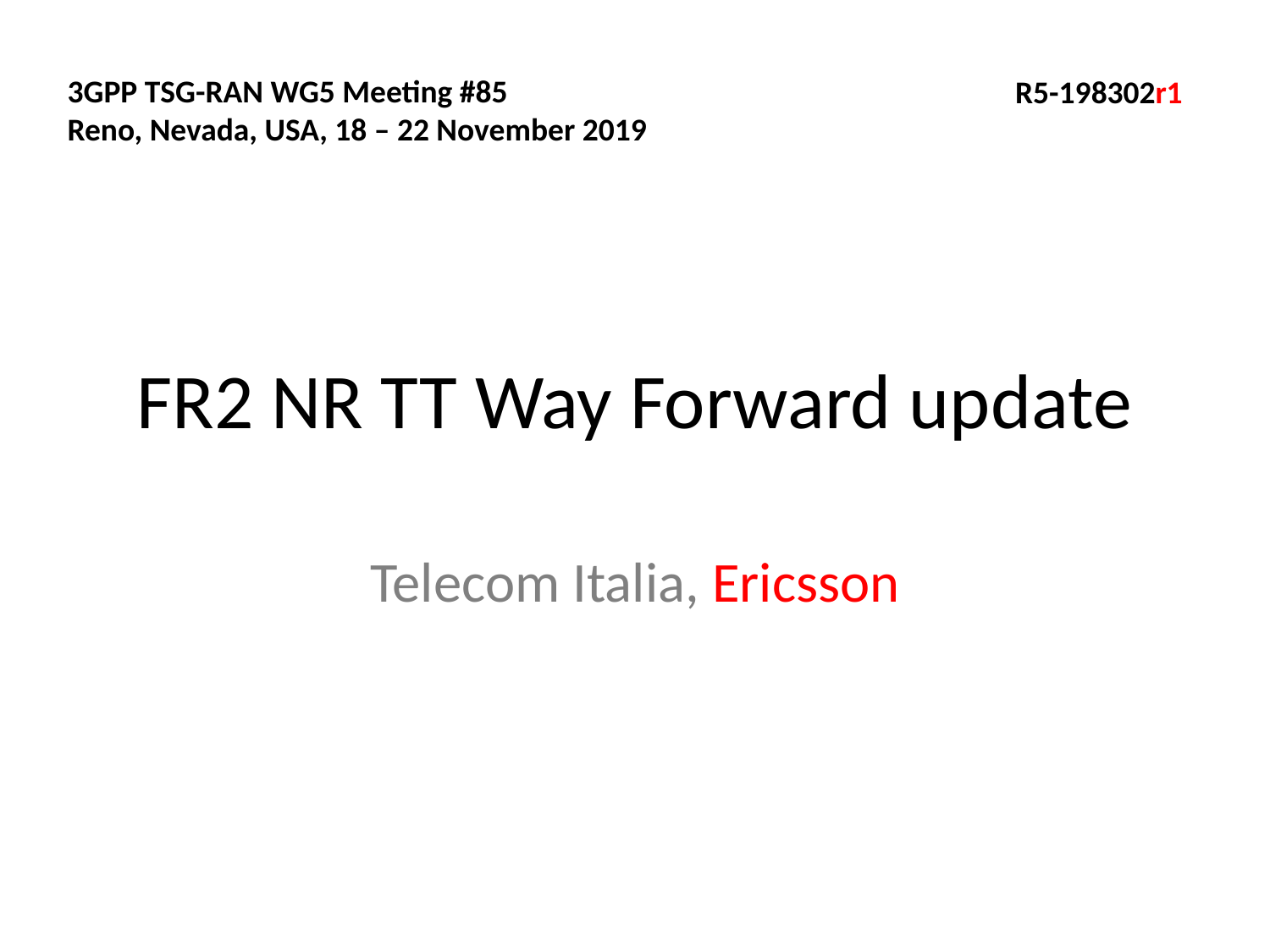

3GPP TSG-RAN WG5 Meeting #85
Reno, Nevada, USA, 18 – 22 November 2019

  R5-198302r1
# FR2 NR TT Way Forward update
Telecom Italia, Ericsson